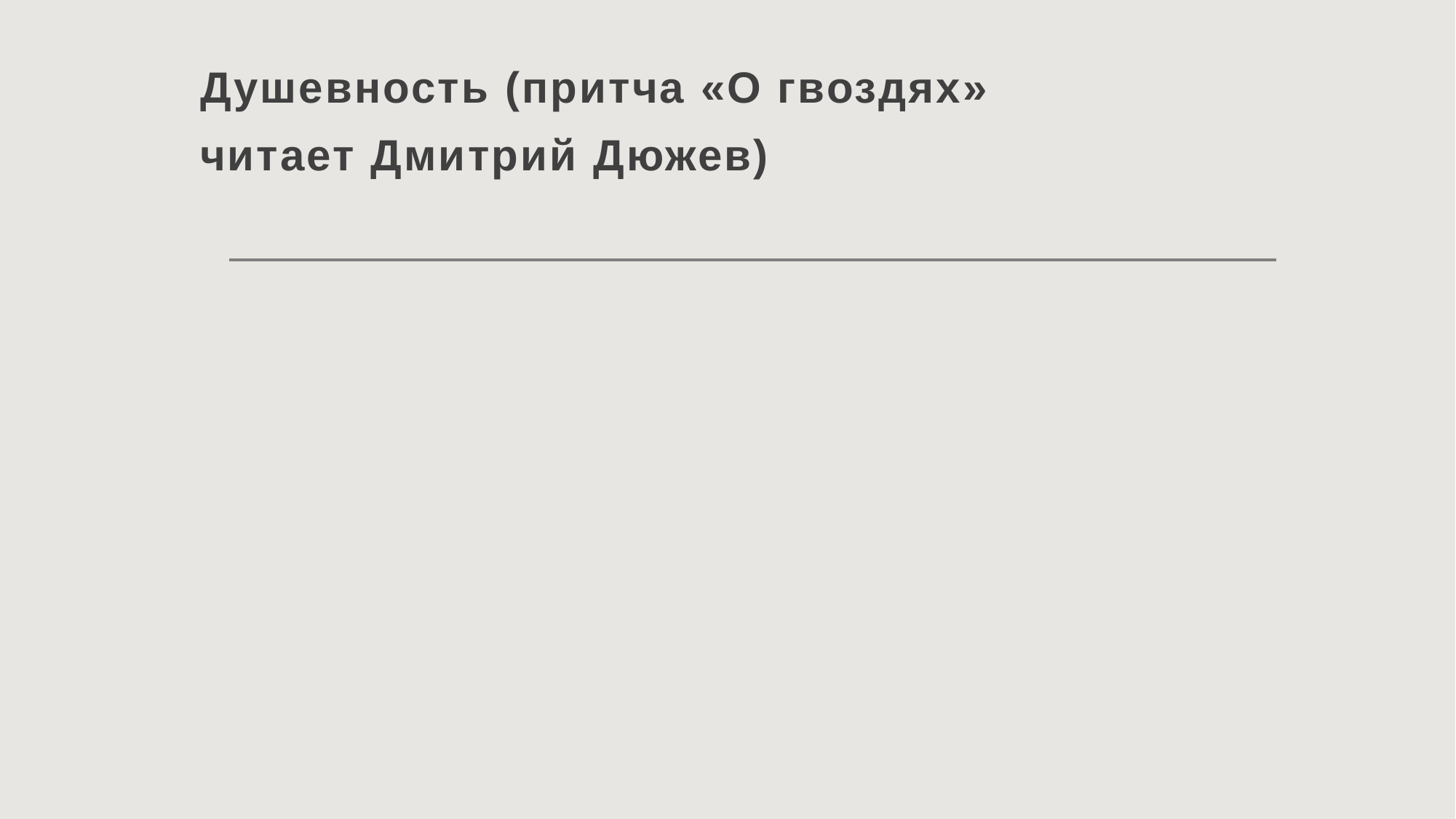

# Душевность (притча «О гвоздях» читает Дмитрий Дюжев)